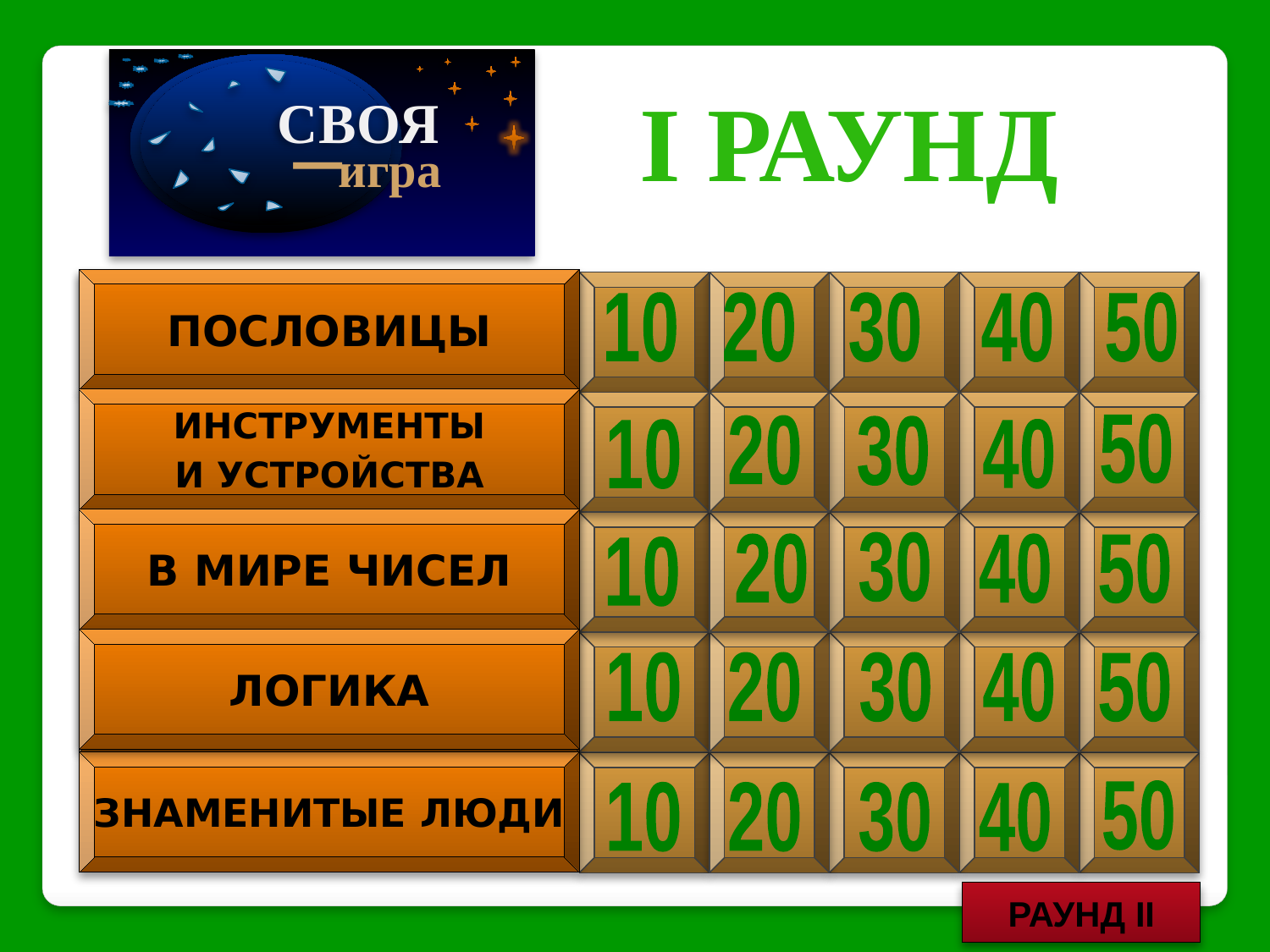

40

_
СВОЯ
игра
I раунд
ПОСЛОВИЦЫ

ПОСЛОВИЦЫ
10
20
30
40
50
ИНСТРУМЕНТЫ
И УСТРОЙСТВА

ИНСТРУМЕНТЫ
И УСТРОЙСТВА
50
20
30
40
10
В МИРЕ ЧИСЕЛ

ЧИСЛА
30
20
40
50
10
ЛОГИКА

ЛОГИКА
10
20
30
40
50
ЗНАМЕНИТЫЕ ЛЮДИ

50
10
20
30
40
РАУНД II